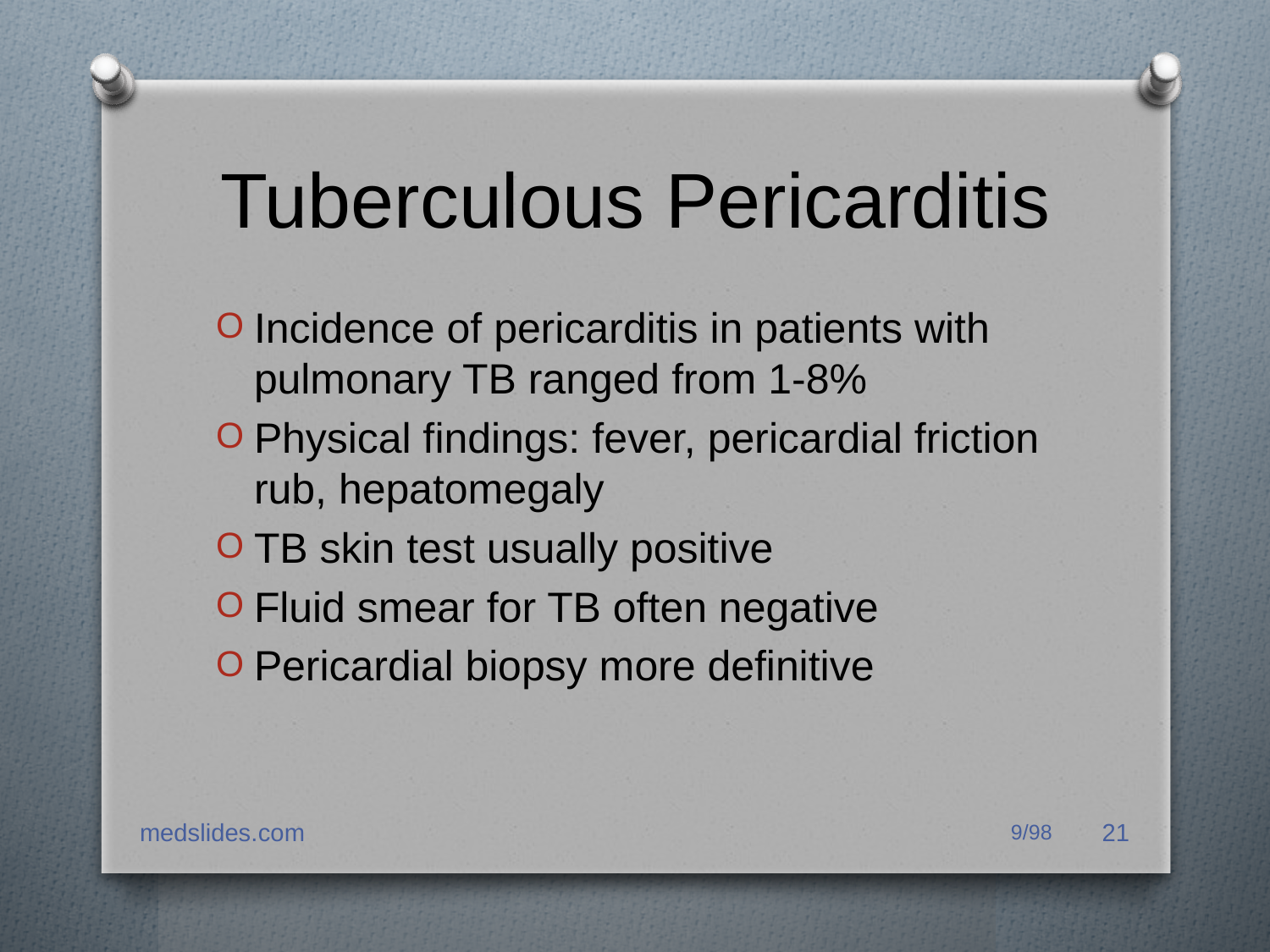

# Tuberculous Pericarditis
Incidence of pericarditis in patients with pulmonary TB ranged from 1-8%
Physical findings: fever, pericardial friction rub, hepatomegaly
TB skin test usually positive
Fluid smear for TB often negative
Pericardial biopsy more definitive
medslides.com
9/98
21